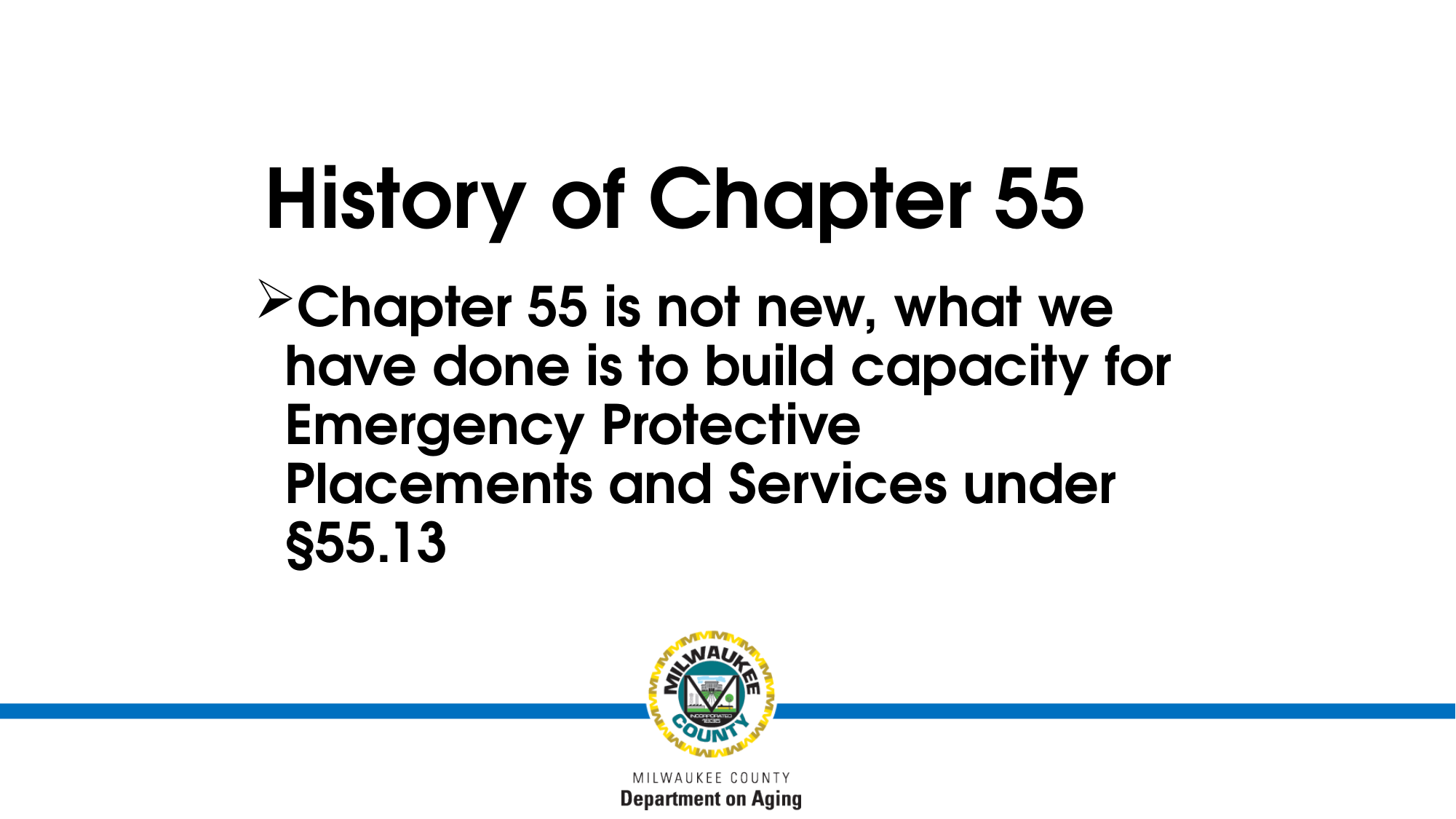

# History of Chapter 55
Chapter 55 is not new, what we have done is to build capacity for Emergency Protective Placements and Services under §55.13